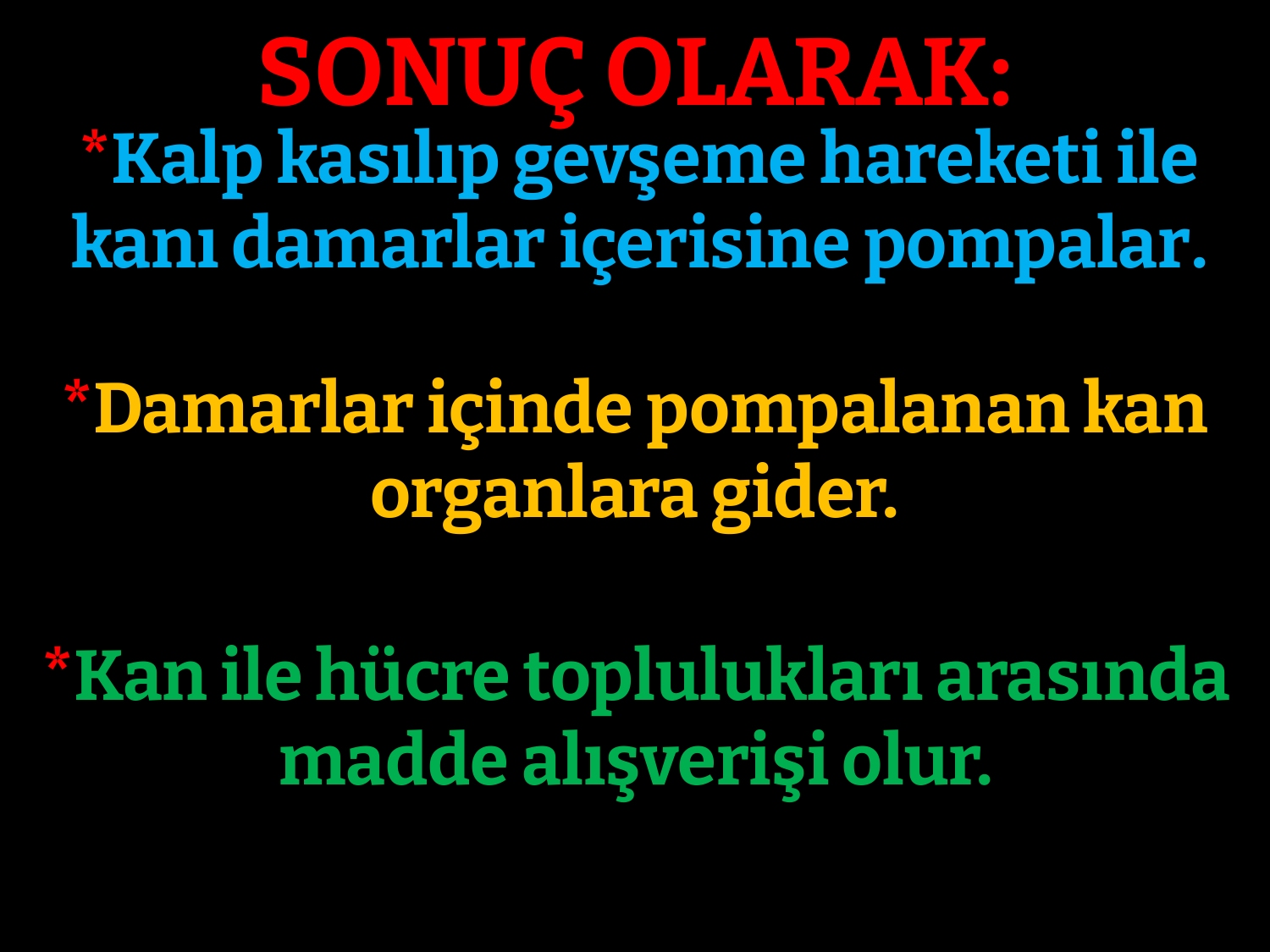

SONUÇ OLARAK:
*Kalp kasılıp gevşeme hareketi ile kanı damarlar içerisine pompalar.
#
*Damarlar içinde pompalanan kan organlara gider.
*Kan ile hücre toplulukları arasında madde alışverişi olur.